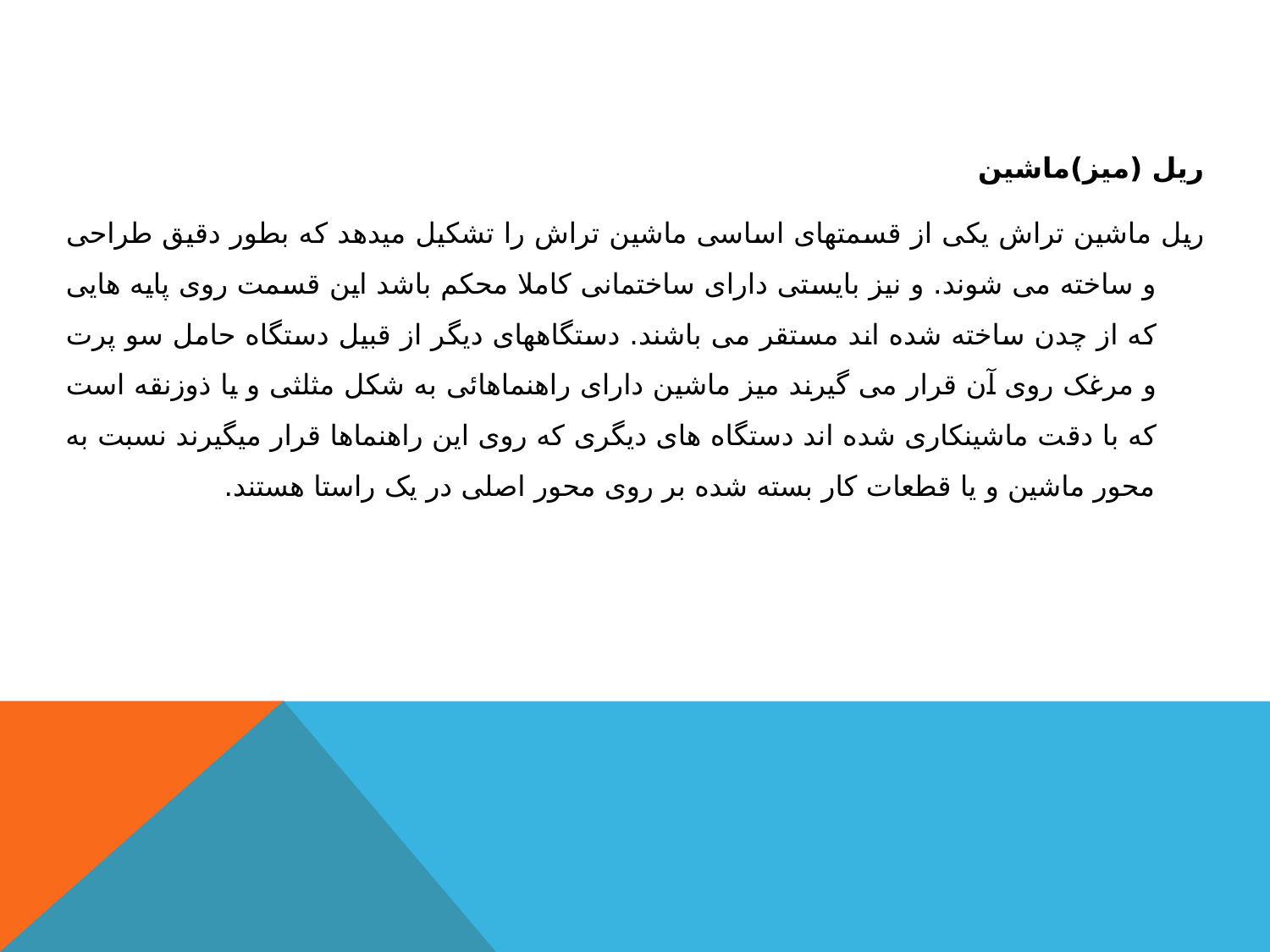

#
ریل (میز)ماشین
ریل ماشین تراش یکی از قسمتهای اساسی ماشین تراش را تشکیل میدهد که بطور دقیق طراحی و ساخته می شوند. و نیز بایستی دارای ساختمانی کاملا محکم باشد این قسمت روی پایه هایی که از چدن ساخته شده اند مستقر می باشند. دستگاههای دیگر از قبیل دستگاه حامل سو پرت و مرغک روی آن قرار می گیرند میز ماشین دارای راهنماهائی به شکل مثلثی و یا ذوزنقه است که با دقت ماشینکاری شده اند دستگاه های دیگری که روی این راهنماها قرار میگیرند نسبت به محور ماشین و یا قطعات کار بسته شده بر روی محور اصلی در یک راستا هستند.